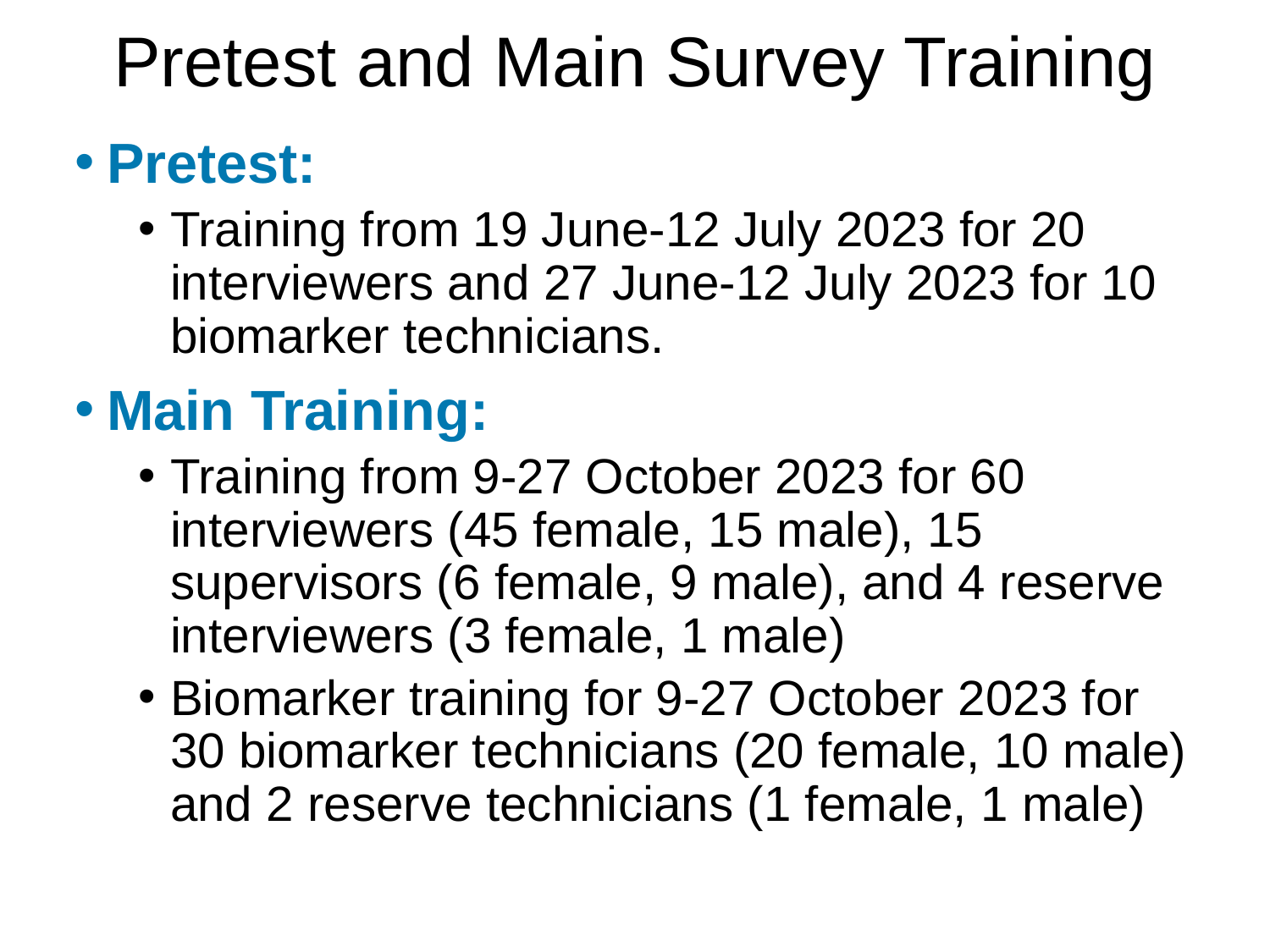

# Pretest and Main Survey Training
Pretest:
Training from 19 June-12 July 2023 for 20 interviewers and 27 June-12 July 2023 for 10 biomarker technicians.
Main Training:
Training from 9-27 October 2023 for 60 interviewers (45 female, 15 male), 15 supervisors (6 female, 9 male), and 4 reserve interviewers (3 female, 1 male)
Biomarker training for 9-27 October 2023 for 30 biomarker technicians (20 female, 10 male) and 2 reserve technicians (1 female, 1 male)